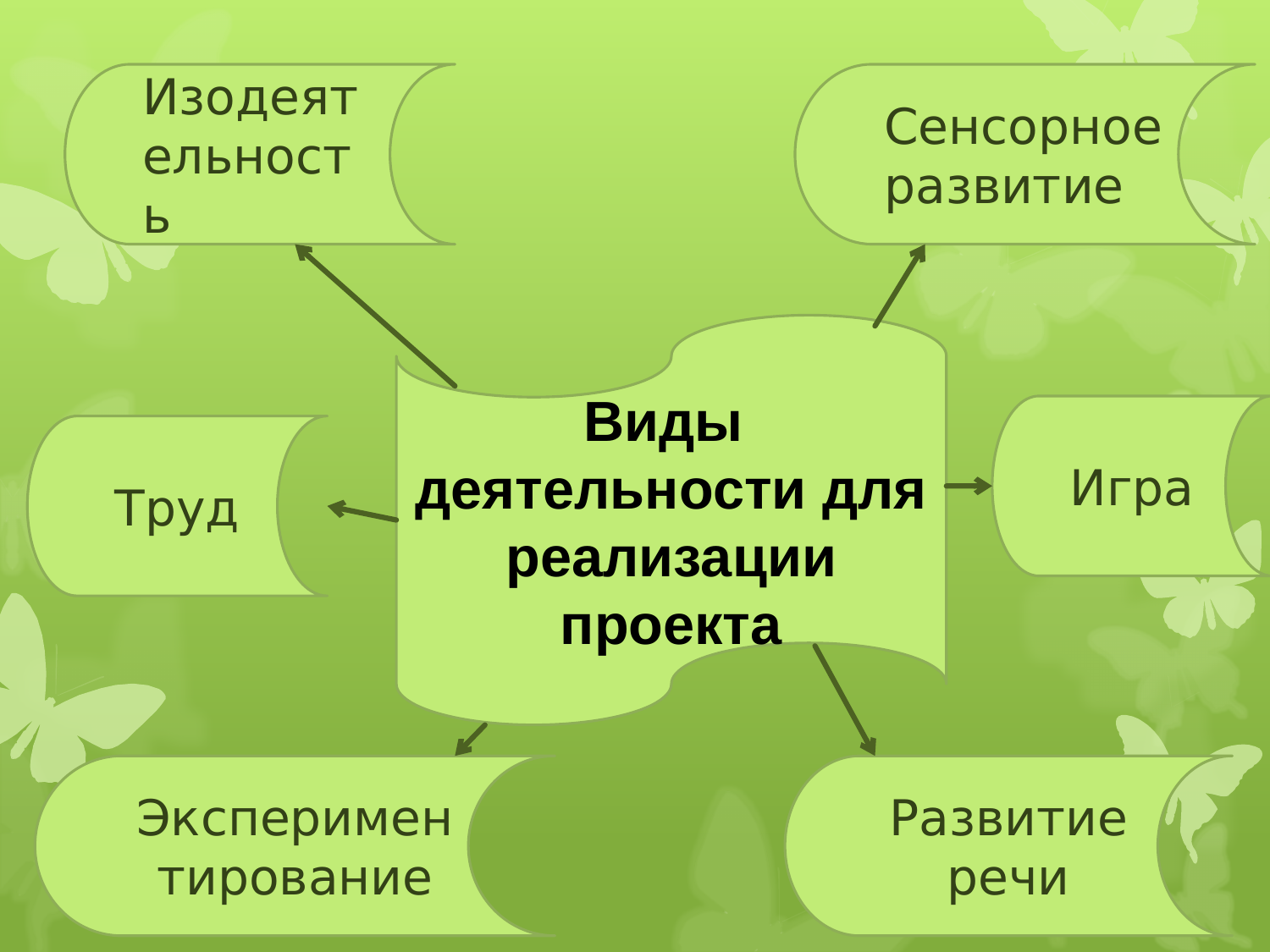

Изодеятельность
Сенсорное развитие
Виды  деятельности для реализации проекта
Игра
Труд
Экспериментирование
Развитие речи